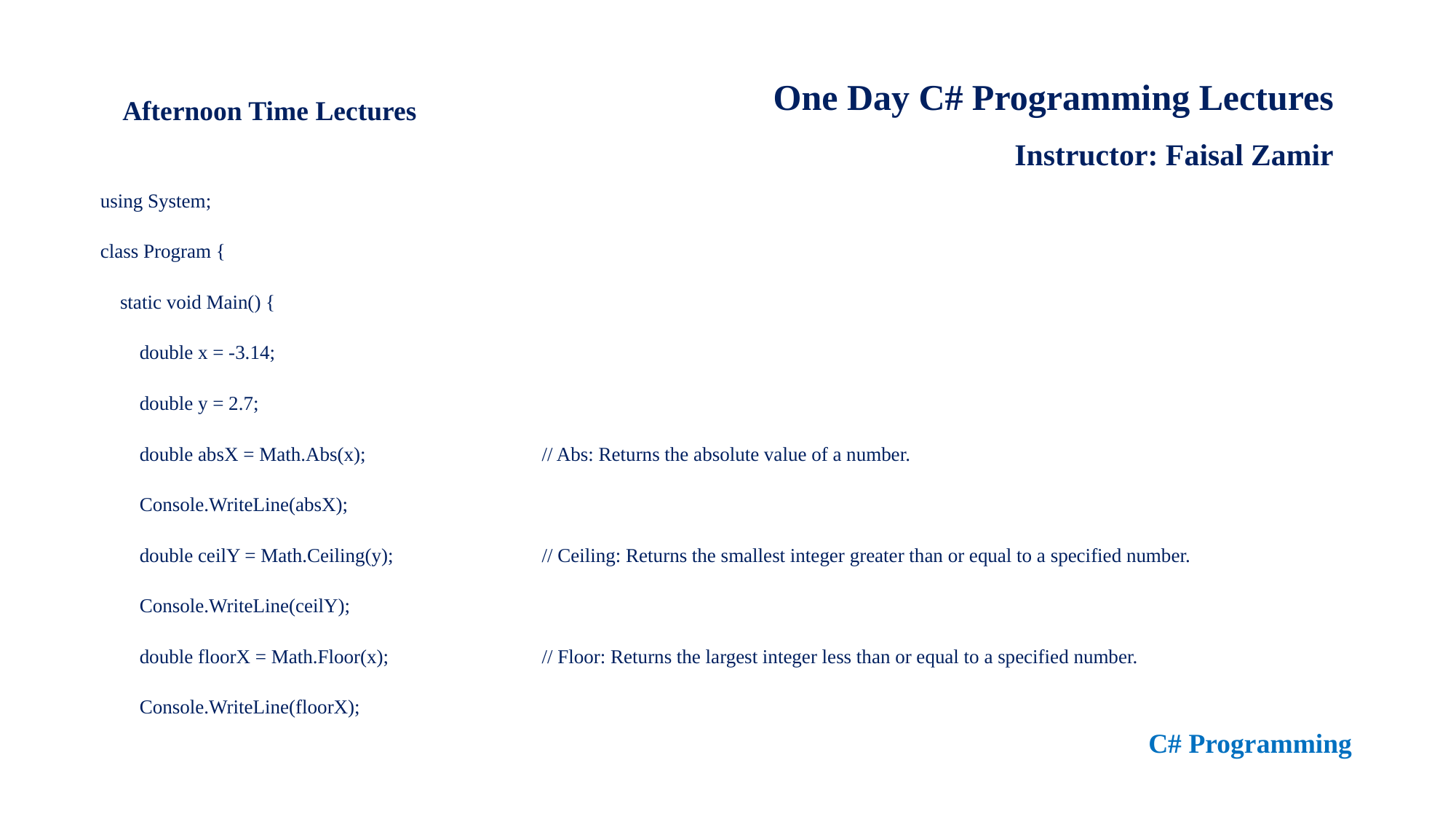

One Day C# Programming Lectures
Instructor: Faisal Zamir
Afternoon Time Lectures
using System;
class Program {
    static void Main() {
        double x = -3.14;
        double y = 2.7;
        double absX = Math.Abs(x);		 // Abs: Returns the absolute value of a number.
        Console.WriteLine(absX);
        double ceilY = Math.Ceiling(y);		 // Ceiling: Returns the smallest integer greater than or equal to a specified number.
        Console.WriteLine(ceilY);
        double floorX = Math.Floor(x);		 // Floor: Returns the largest integer less than or equal to a specified number.
        Console.WriteLine(floorX);
C# Programming